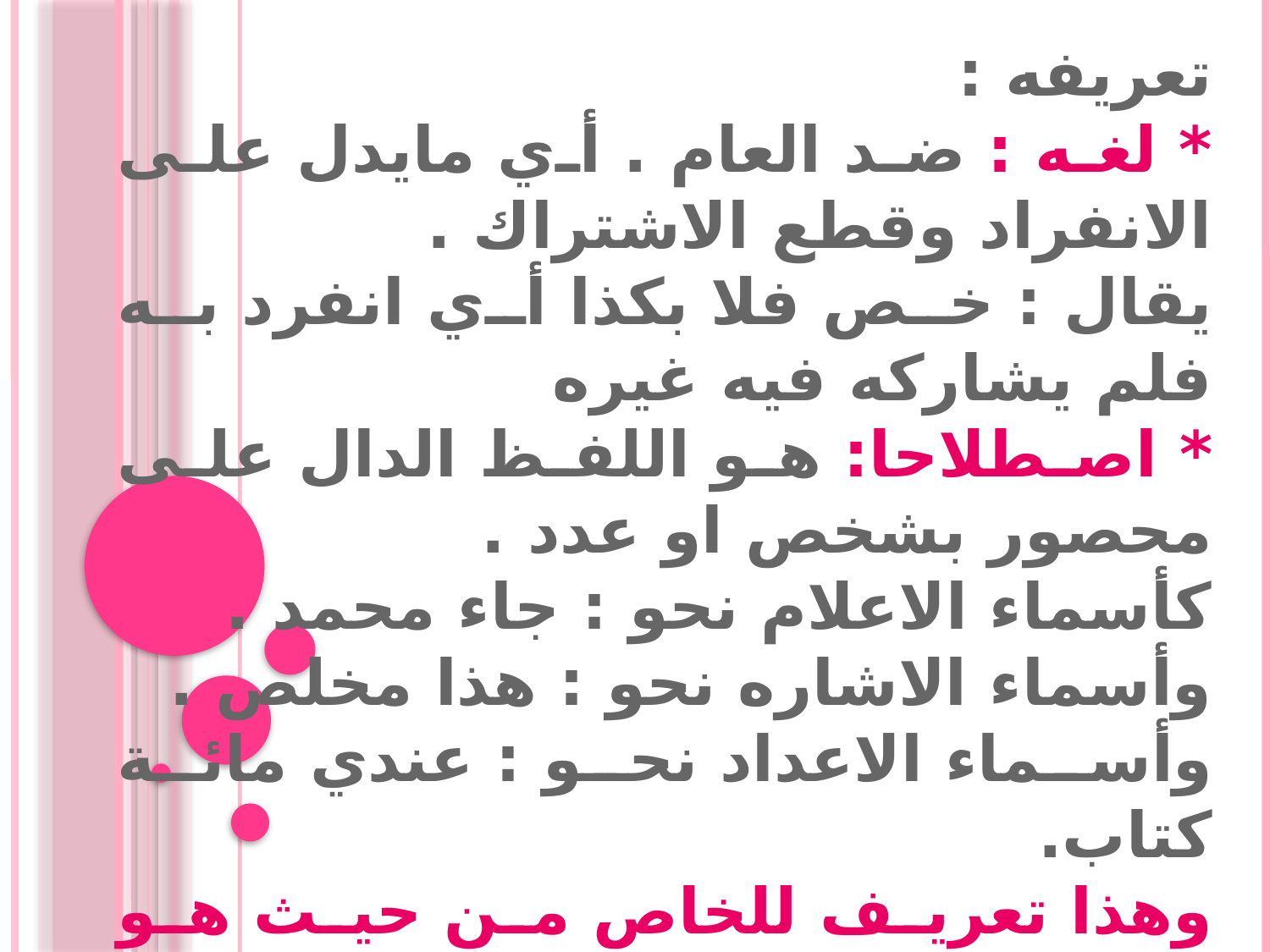

تعريفه :
* لغه : ضد العام . أي مايدل على الانفراد وقطع الاشتراك .
يقال : خص فلا بكذا أي انفرد به فلم يشاركه فيه غيره
* اصطلاحا: هو اللفظ الدال على محصور بشخص او عدد .
كأسماء الاعلام نحو : جاء محمد .
وأسماء الاشاره نحو : هذا مخلص .
وأسماء الاعداد نحو : عندي مائة كتاب.
وهذا تعريف للخاص من حيث هو خاص، من غير اعتبار كونه مخرجا من عموم .